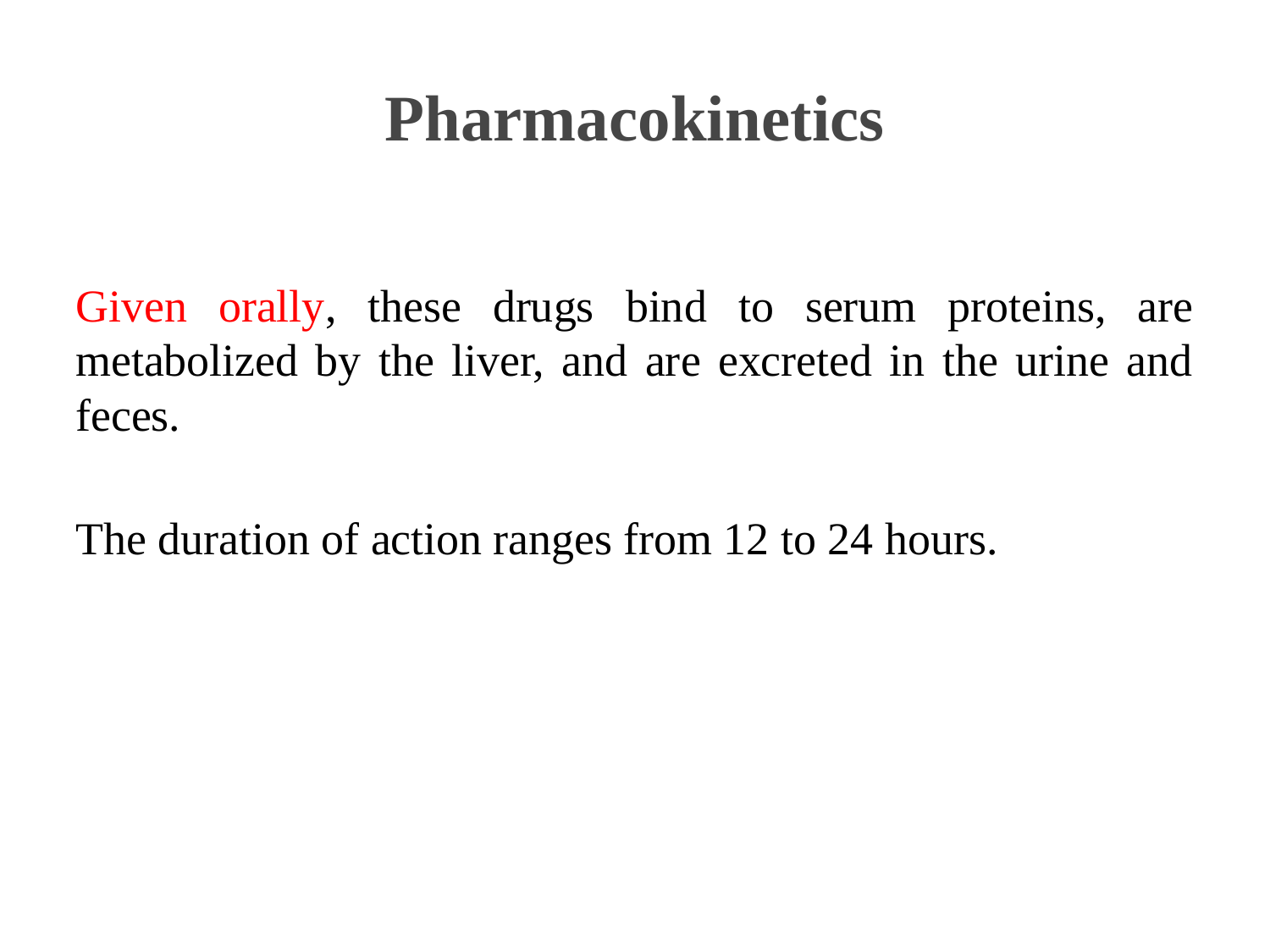

# Pharmacokinetics

Given orally, these drugs bind to serum proteins, are metabolized by the liver, and are excreted in the urine and feces.

The duration of action ranges from 12 to 24 hours.